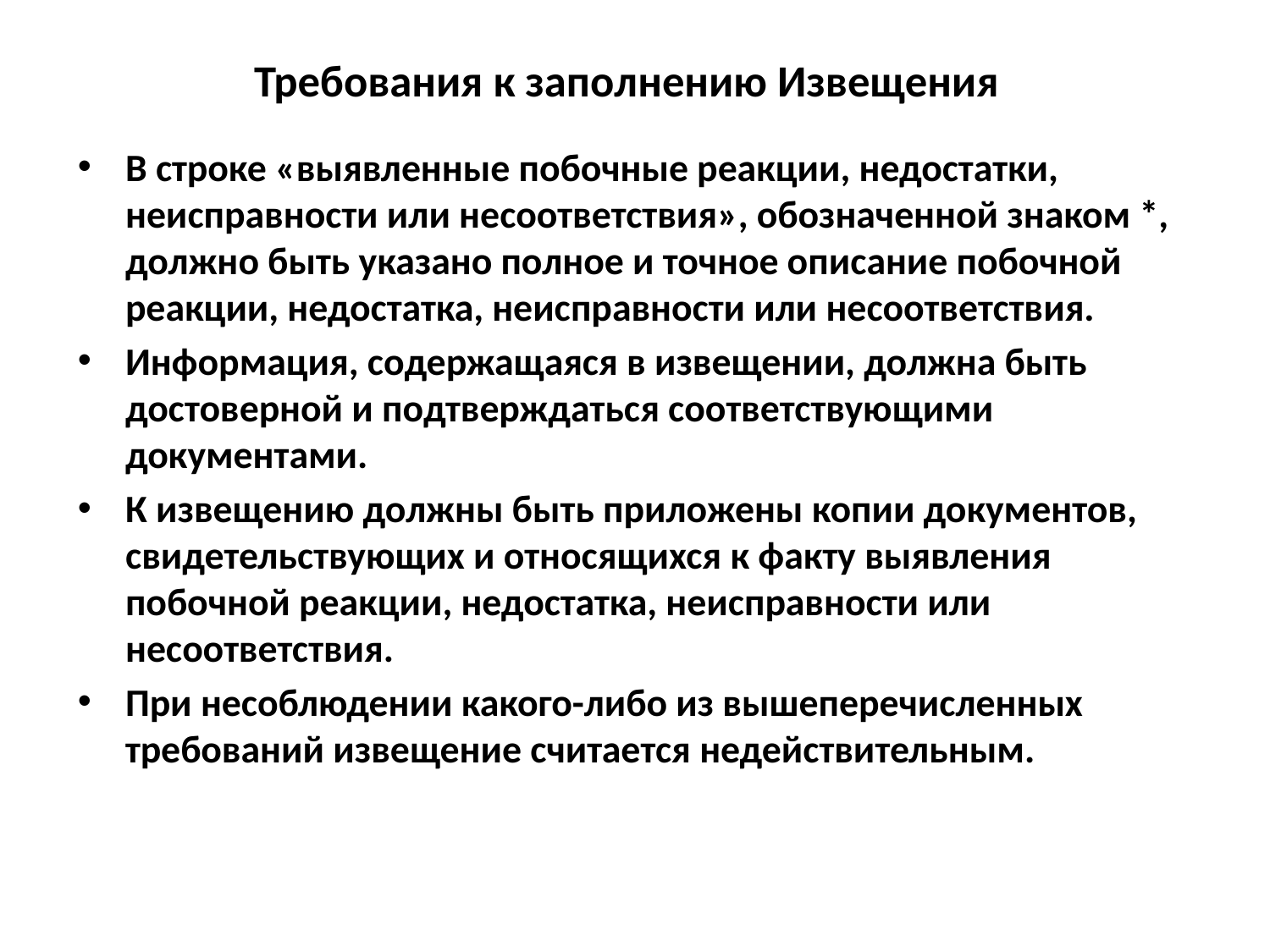

# Требования к заполнению Извещения
В строке «выявленные побочные реакции, недостатки, неисправности или несоответствия», обозначенной знаком *, должно быть указано полное и точное описание побочной реакции, недостатка, неисправности или несоответствия.
Информация, содержащаяся в извещении, должна быть достоверной и подтверждаться соответствующими документами.
К извещению должны быть приложены копии документов, свидетельствующих и относящихся к факту выявления побочной реакции, недостатка, неисправности или несоответствия.
При несоблюдении какого-либо из вышеперечисленных требований извещение считается недействительным.